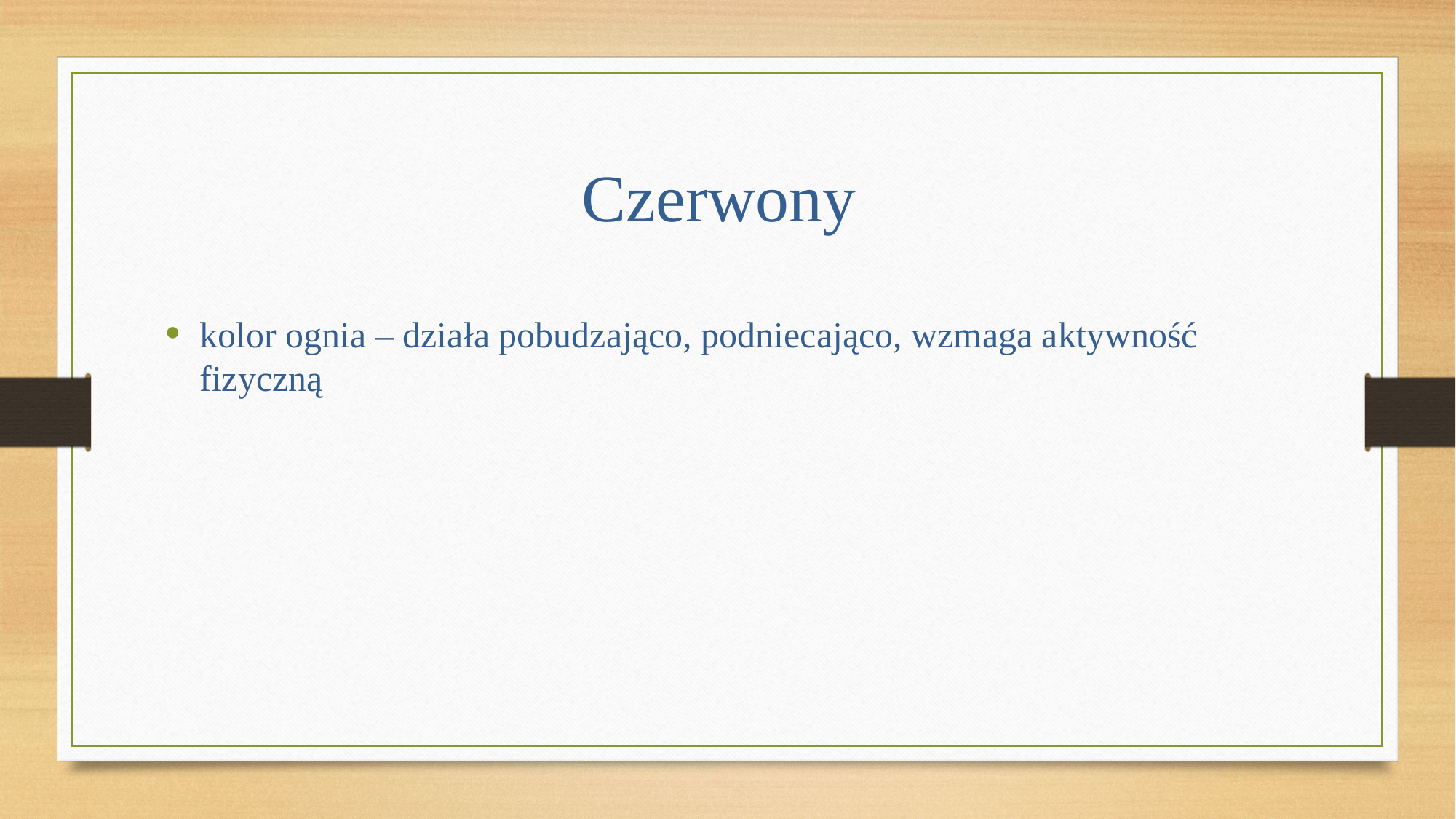

# Czerwony
kolor ognia – działa pobudzająco, podniecająco, wzmaga aktywność fizyczną